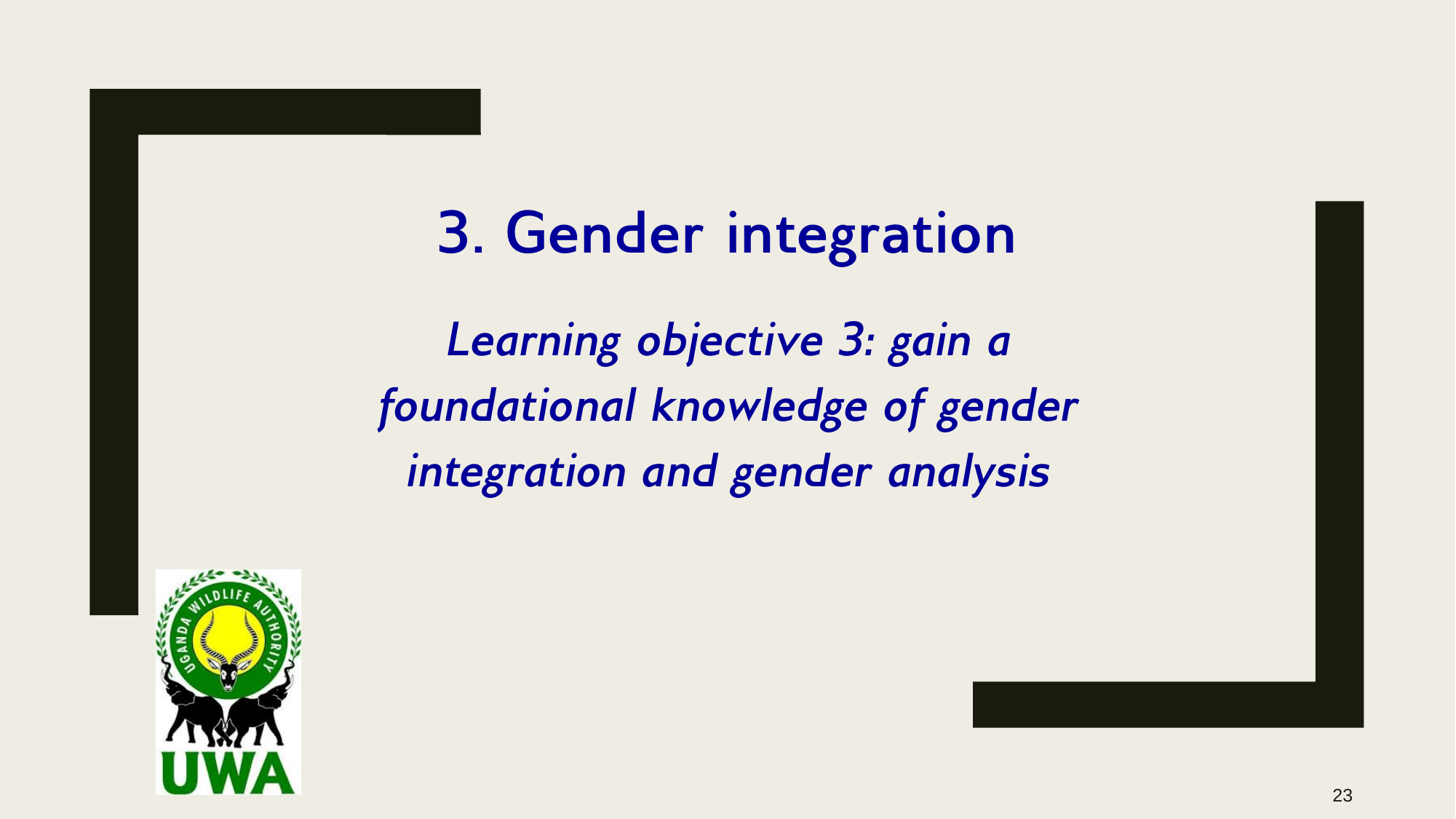

# 3. Gender integration
Learning objective 3: gain a foundational knowledge of gender integration and gender analysis

23